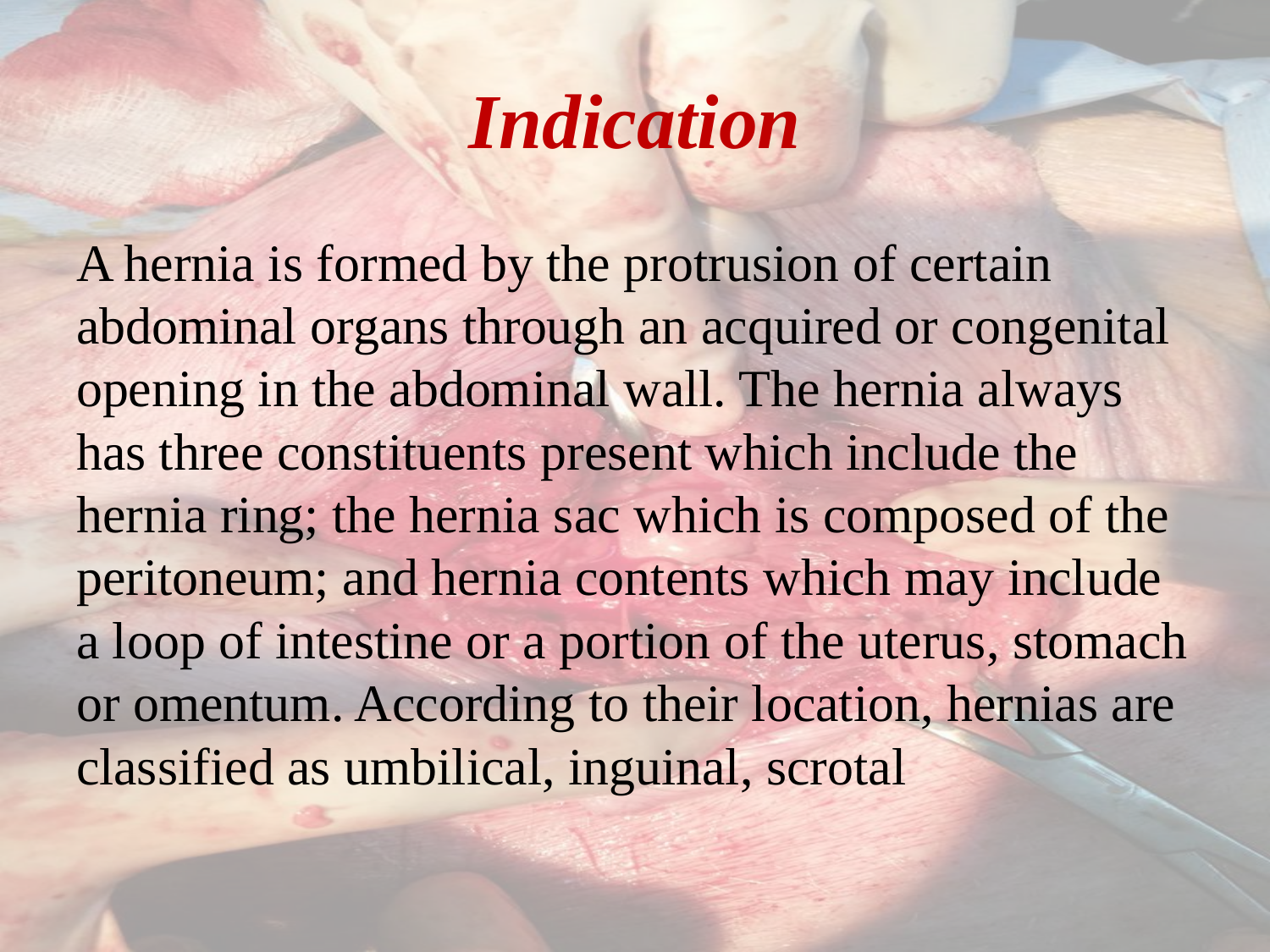

# Indication
A hernia is formed by the protrusion of certain abdominal organs through an acquired or congenital opening in the abdominal wall. The hernia always has three constituents present which include the hernia ring; the hernia sac which is composed of the peritoneum; and hernia contents which may include a loop of intestine or a portion of the uterus, stomach or omentum. According to their location, hernias are classified as umbilical, inguinal, scrotal